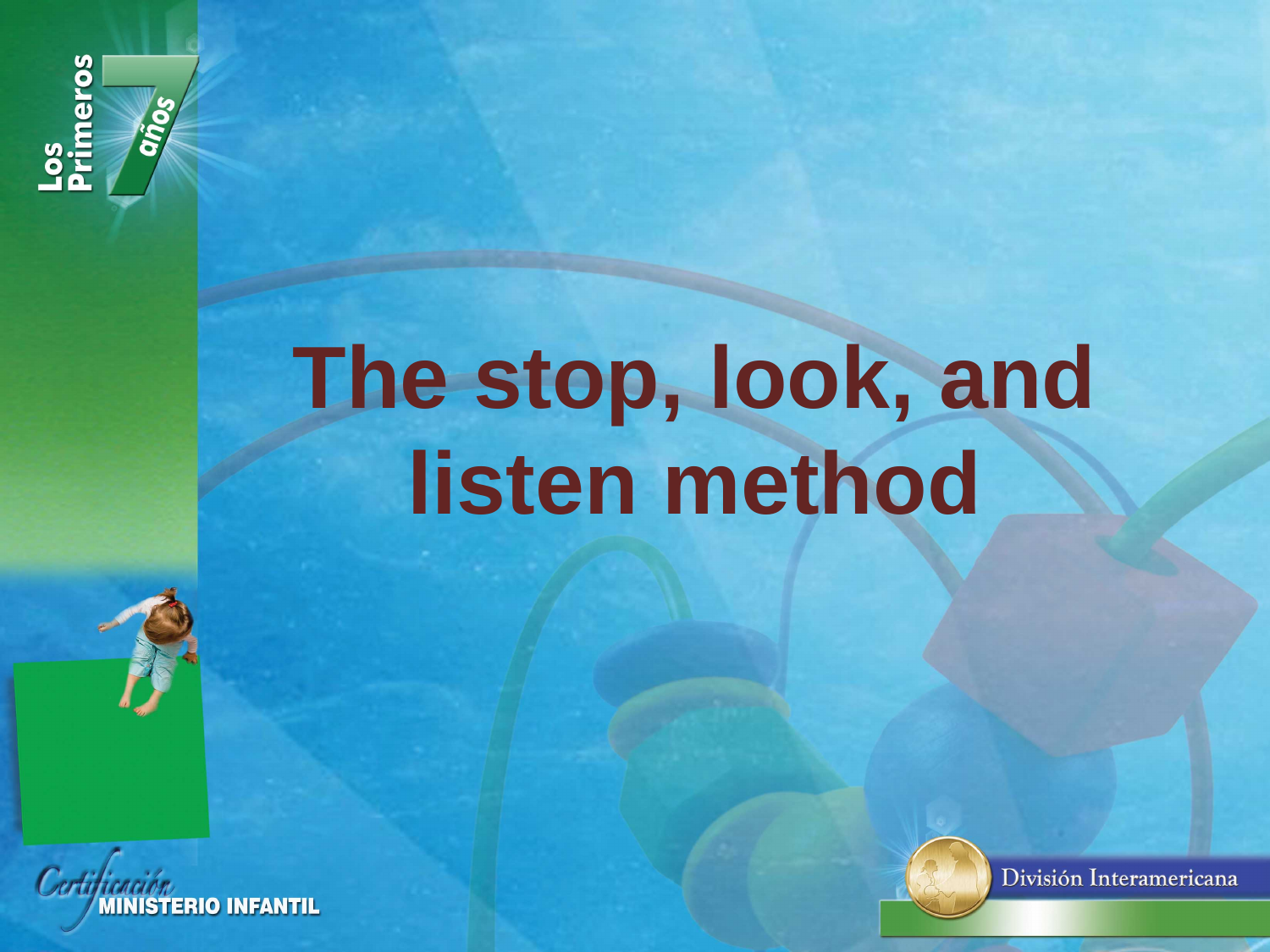

# The stop, look, and listen method